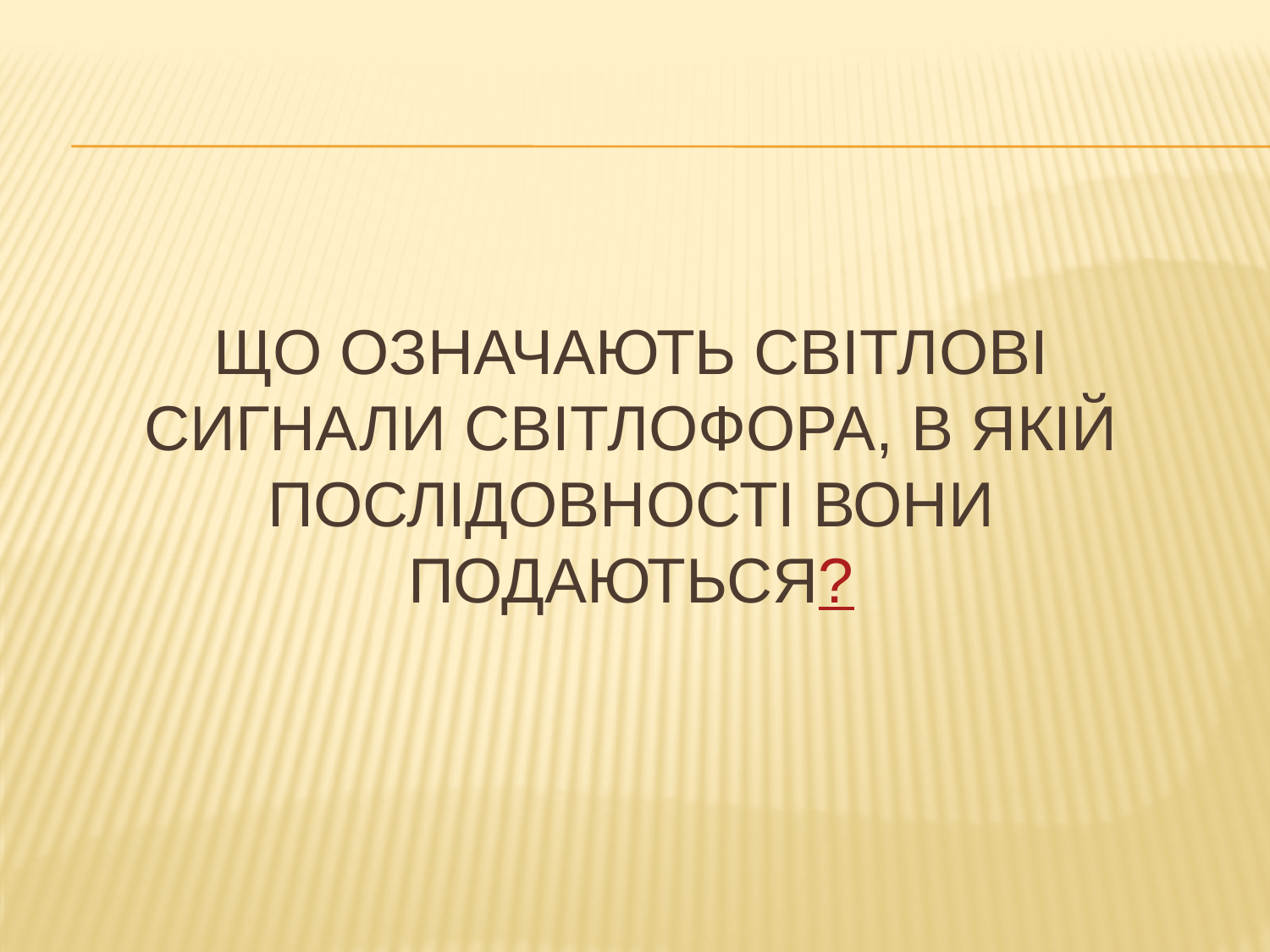

# Що означають світлові сигнали світлофора, в якій послідовності вони подаються?